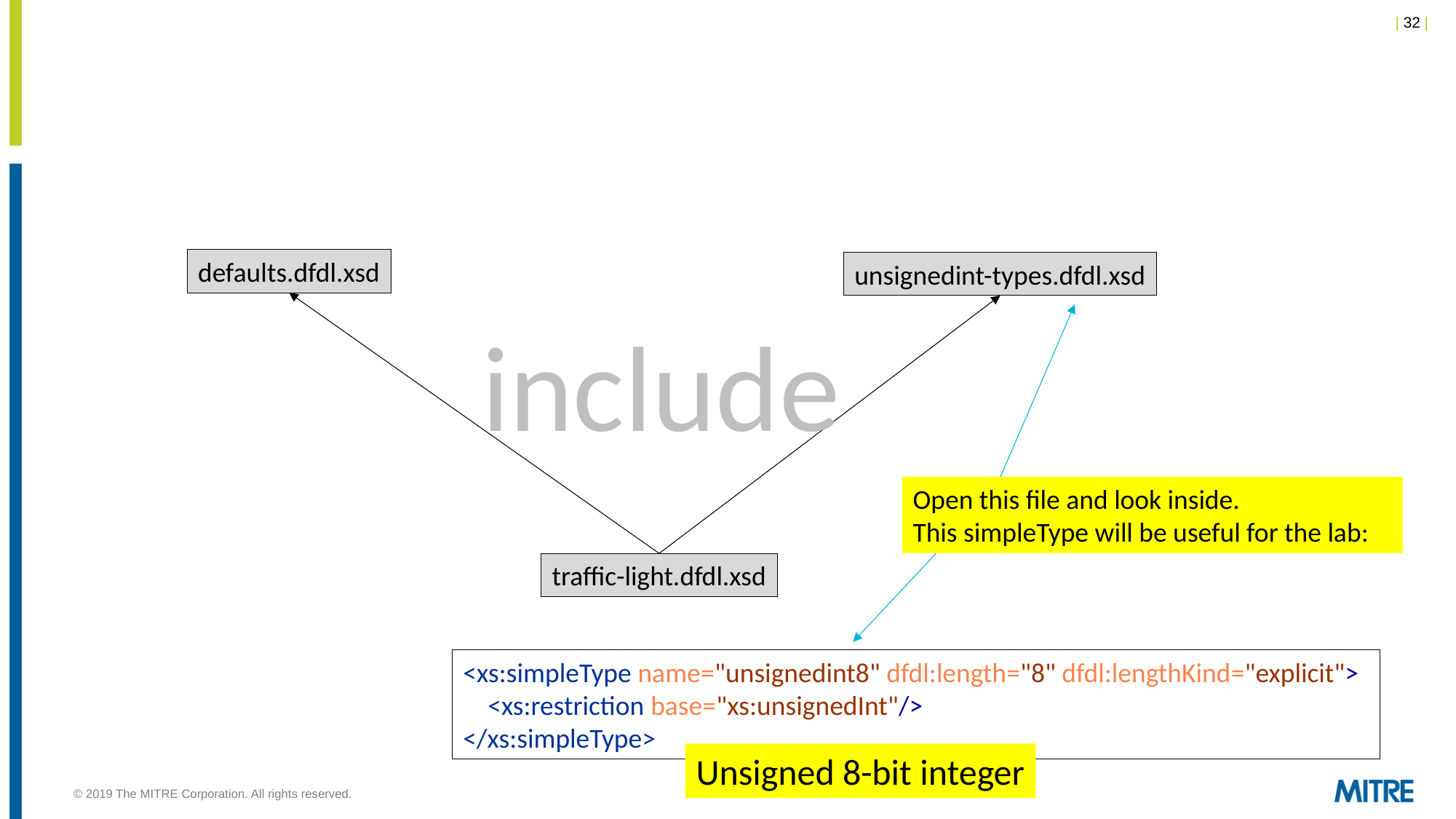

defaults.dfdl.xsd
unsignedint-types.dfdl.xsd
include
Open this file and look inside.
This simpleType will be useful for the lab:
traffic-light.dfdl.xsd
<xs:simpleType name="unsignedint8" dfdl:length="8" dfdl:lengthKind="explicit">
    <xs:restriction base="xs:unsignedInt"/>
</xs:simpleType>
Unsigned 8-bit integer
© 2019 The MITRE Corporation. All rights reserved.